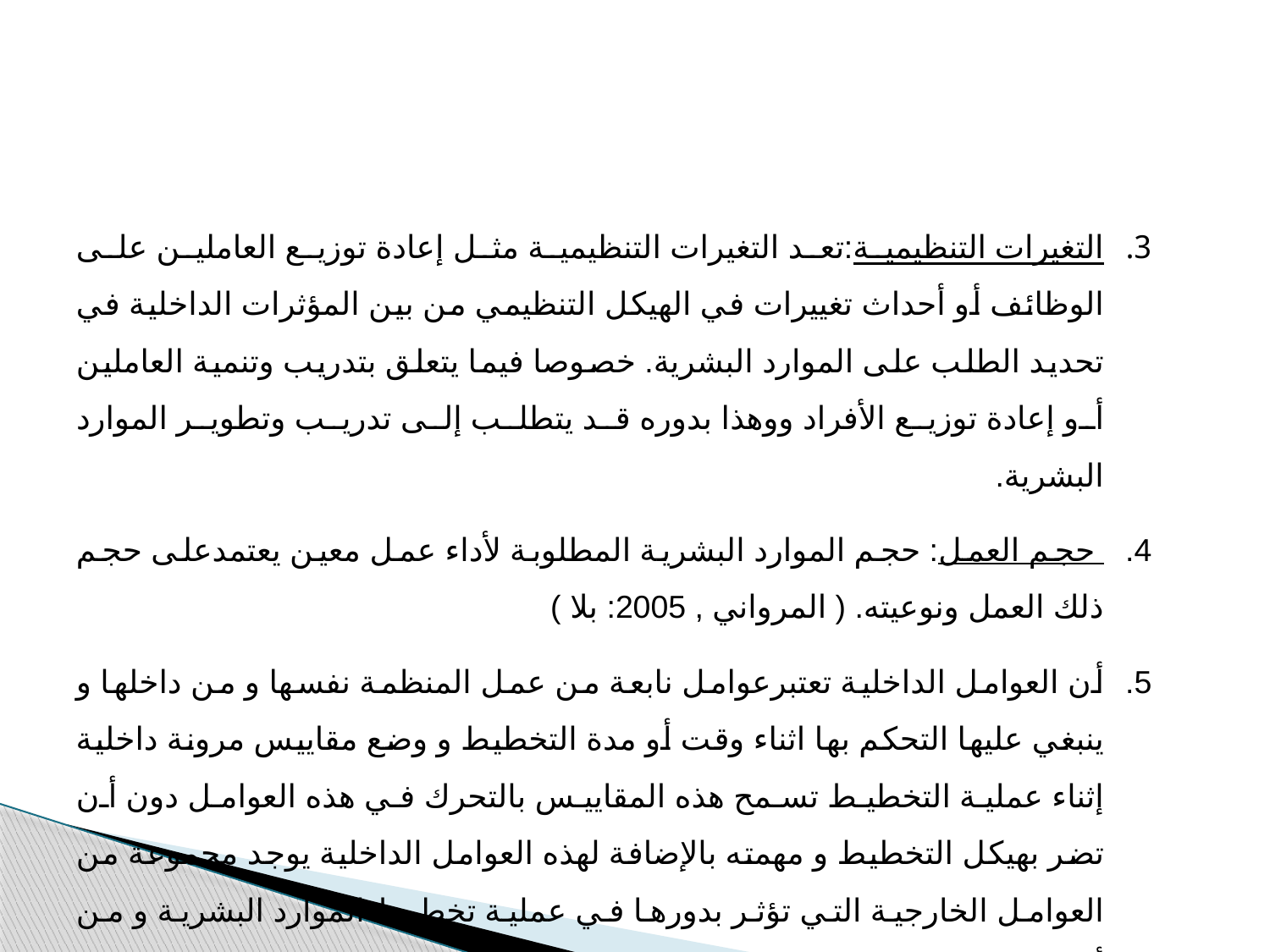

التغيرات التنظيمية:تعد التغيرات التنظيمية مثل إعادة توزيع العاملين على الوظائف أو أحداث تغييرات في الهيكل التنظيمي من بين المؤثرات الداخلية في تحديد الطلب على الموارد البشرية. خصوصا فيما يتعلق بتدريب وتنمية العاملين أو إعادة توزيع الأفراد ووهذا بدوره قد يتطلب إلى تدريب وتطوير الموارد البشرية.
 حجم العمل: حجم الموارد البشرية المطلوبة لأداء عمل معين يعتمدعلى حجم ذلك العمل ونوعيته. ( المرواني , 2005: بلا )
أن العوامل الداخلية تعتبرعوامل نابعة من عمل المنظمة نفسها و من داخلها و ينبغي عليها التحكم بها اثناء وقت أو مدة التخطيط و وضع مقاييس مرونة داخلية إثناء عملية التخطيط تسمح هذه المقاييس بالتحرك في هذه العوامل دون أن تضر بهيكل التخطيط و مهمته بالإضافة لهذه العوامل الداخلية يوجد مجموعة من العوامل الخارجية التي تؤثر بدورها في عملية تخطيط الموارد البشرية و من أهمها "